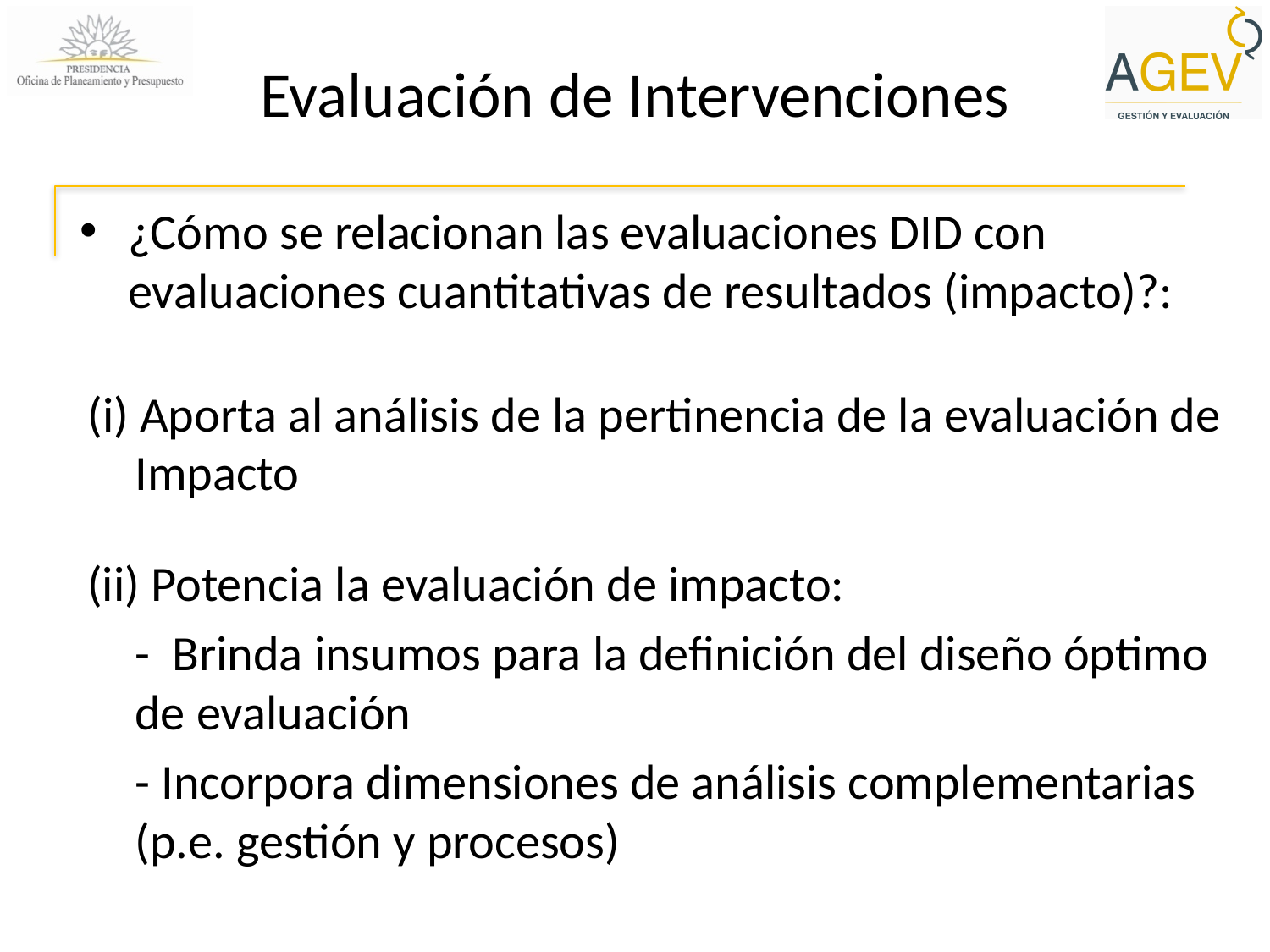

# Evaluación de Intervenciones
¿Cómo se relacionan las evaluaciones DID con evaluaciones cuantitativas de resultados (impacto)?:

(i) Aporta al análisis de la pertinencia de la evaluación de Impacto

(ii) Potencia la evaluación de impacto:
	-  Brinda insumos para la definición del diseño óptimo    de evaluación
	- Incorpora dimensiones de análisis complementarias   (p.e. gestión y procesos)